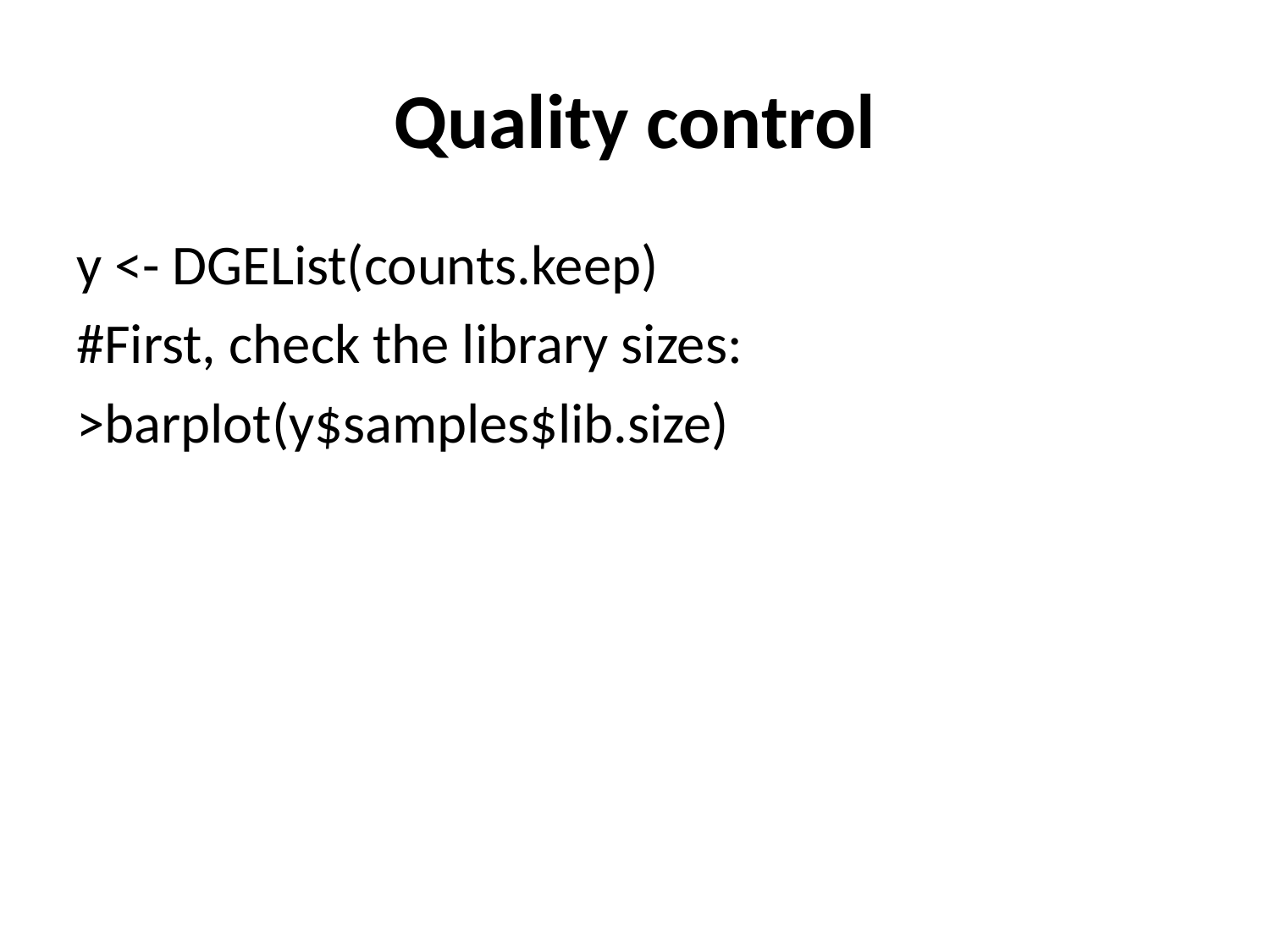

# Quality control
y <- DGEList(counts.keep)
#First, check the library sizes:
>barplot(y$samples$lib.size)